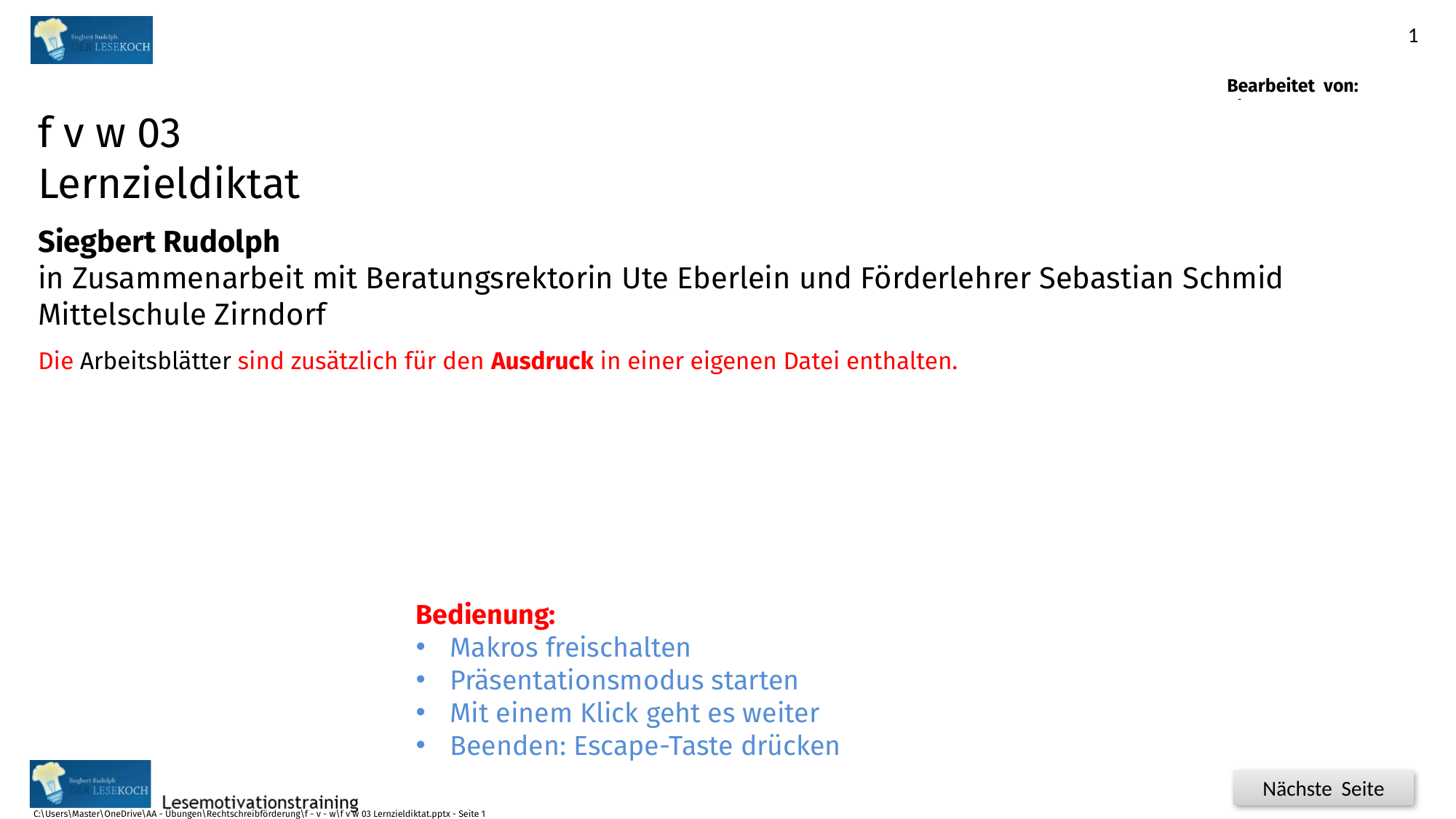

1
Bearbeitet  von:
Siegbert  Rudolph

f v w 03
Lernzieldiktat

Siegbert Rudolph
in Zusammenarbeit mit Beratungsrektorin Ute Eberlein und Förderlehrer Sebastian Schmid
Mittelschule Zirndorf

Die Arbeitsblätter sind zusätzlich für den Ausdruck in einer eigenen Datei enthalten.

Schule 5
C:\Users\Master\OneDrive\AA - Übungen\Rechtschreibförderung\f - v - w\f v w 03 Lernzieldiktat.pptx - Seite 1